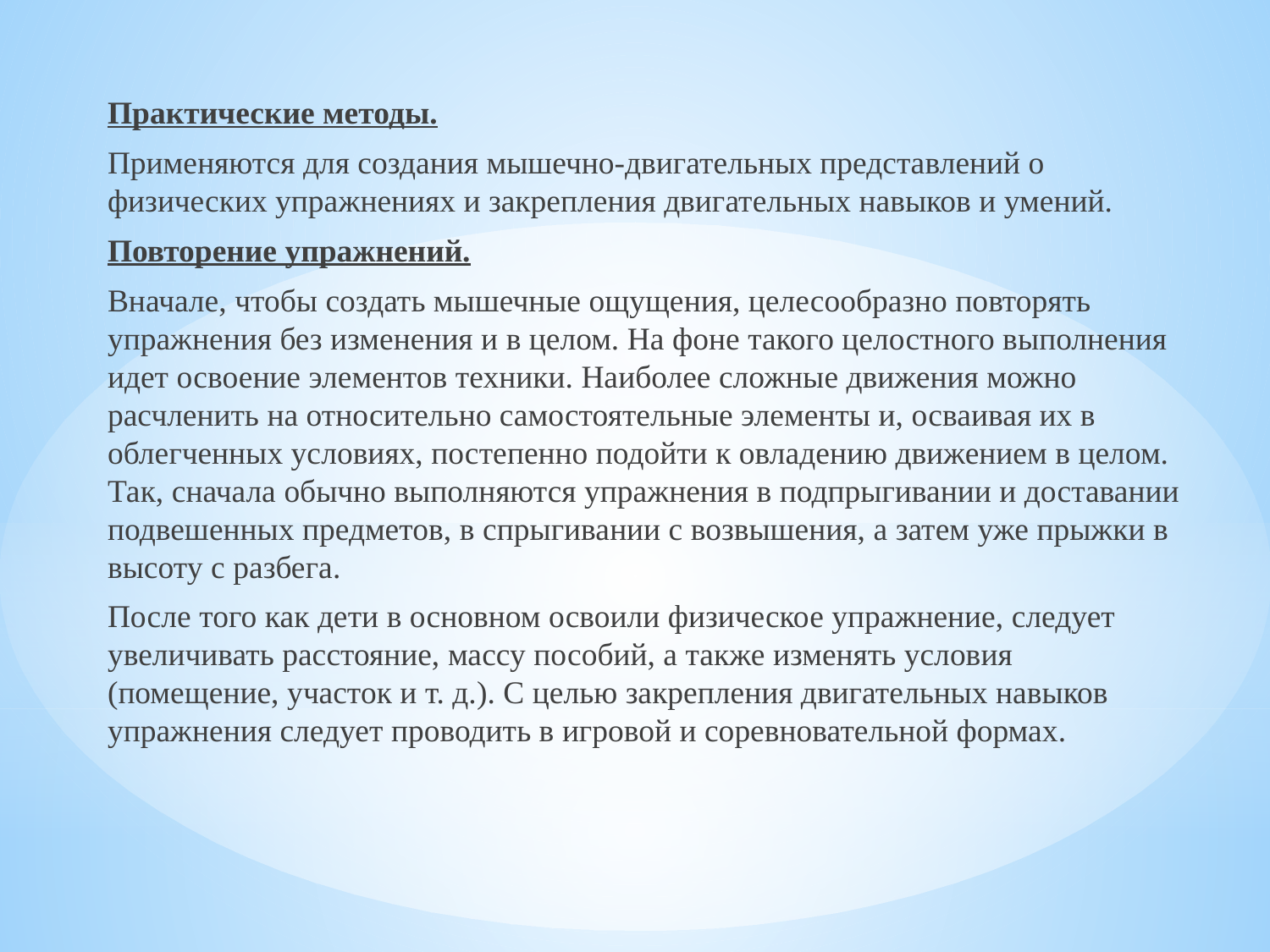

Практические методы.
Применяются для создания мышечно-двигательных представлений о физических упражнениях и закрепления двигательных навыков и умений.
Повторение упражнений.
Вначале, чтобы создать мышечные ощущения, целесообразно повторять упражнения без изменения и в целом. На фоне такого целостного выполнения идет освоение элементов техники. Наиболее сложные движения можно расчленить на относительно самостоятельные элементы и, осваивая их в облегченных условиях, постепенно подойти к овладению движением в целом. Так, сначала обычно выполняются упражнения в подпрыгивании и доставании подвешенных предметов, в спрыгивании с возвышения, а затем уже прыжки в высоту с разбега.
После того как дети в основном освоили физическое упражнение, следует увеличивать расстояние, массу пособий, а также изменять условия (помещение, участок и т. д.). С целью закрепления двигательных навыков упражнения следует проводить в игровой и соревновательной формах.